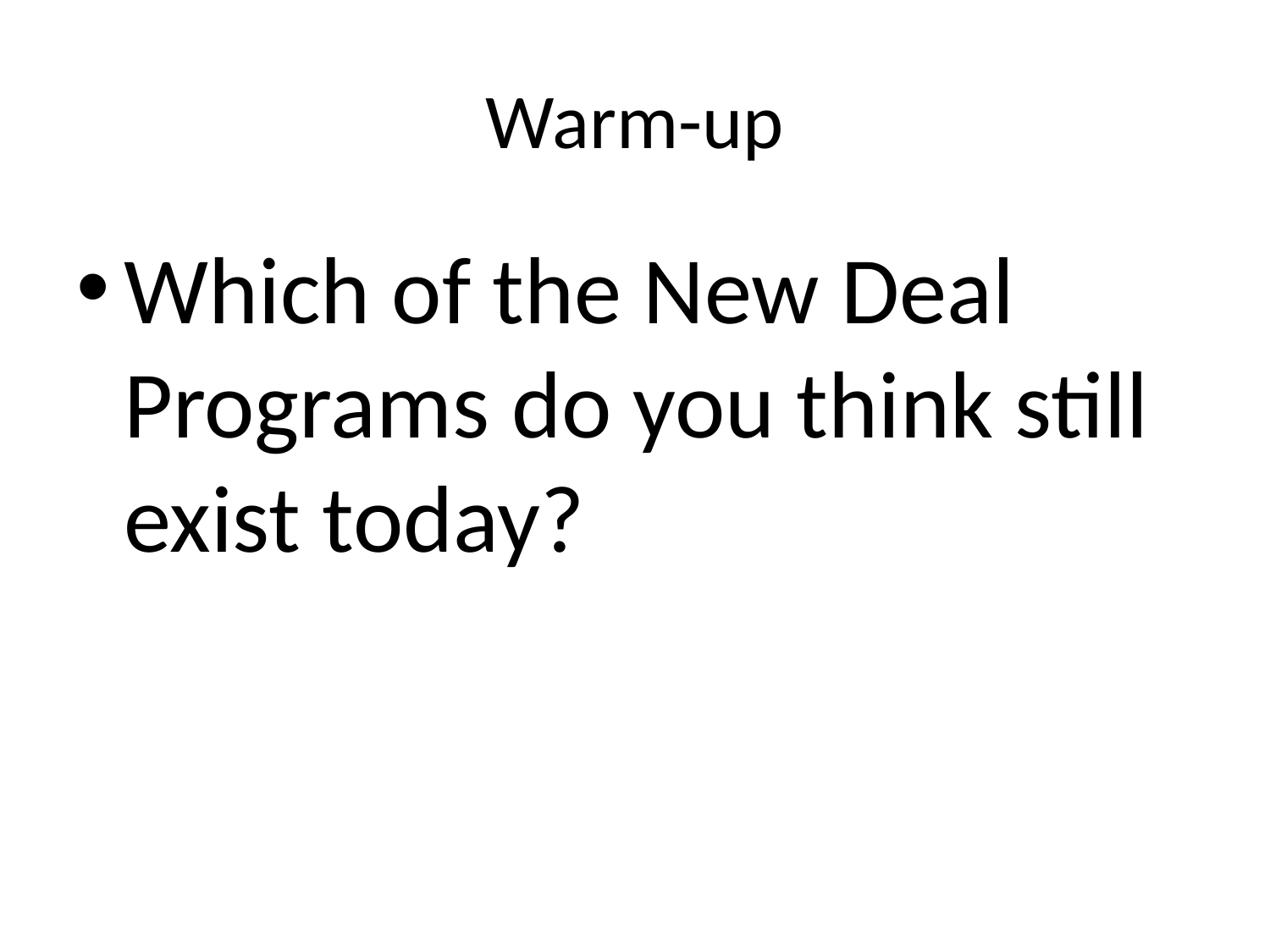

# Warm-up
Which of the New Deal Programs do you think still exist today?